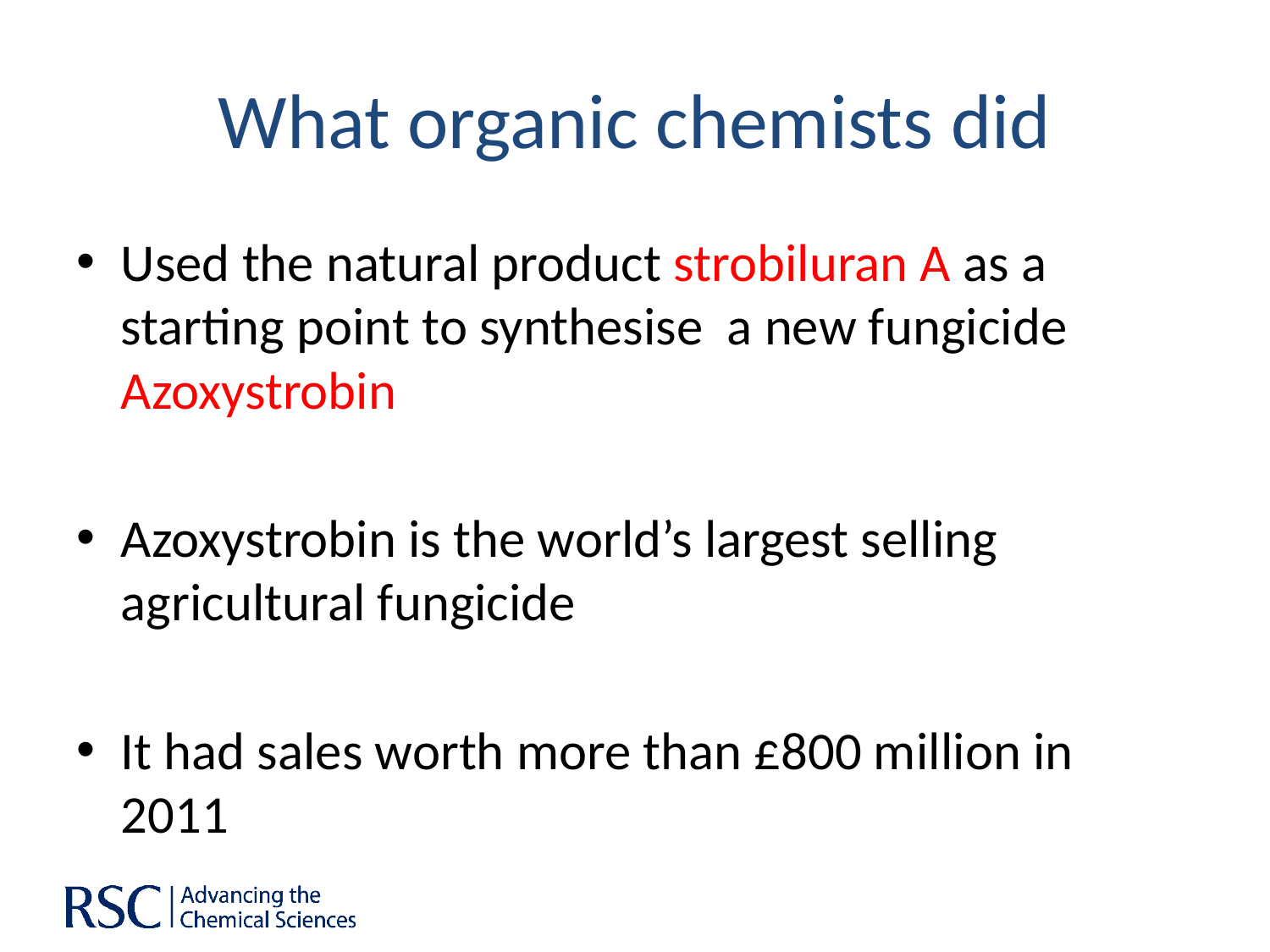

# What organic chemists did
Used the natural product strobiluran A as a starting point to synthesise  a new fungicide Azoxystrobin

Azoxystrobin is the world’s largest selling agricultural fungicide

It had sales worth more than £800 million in 2011